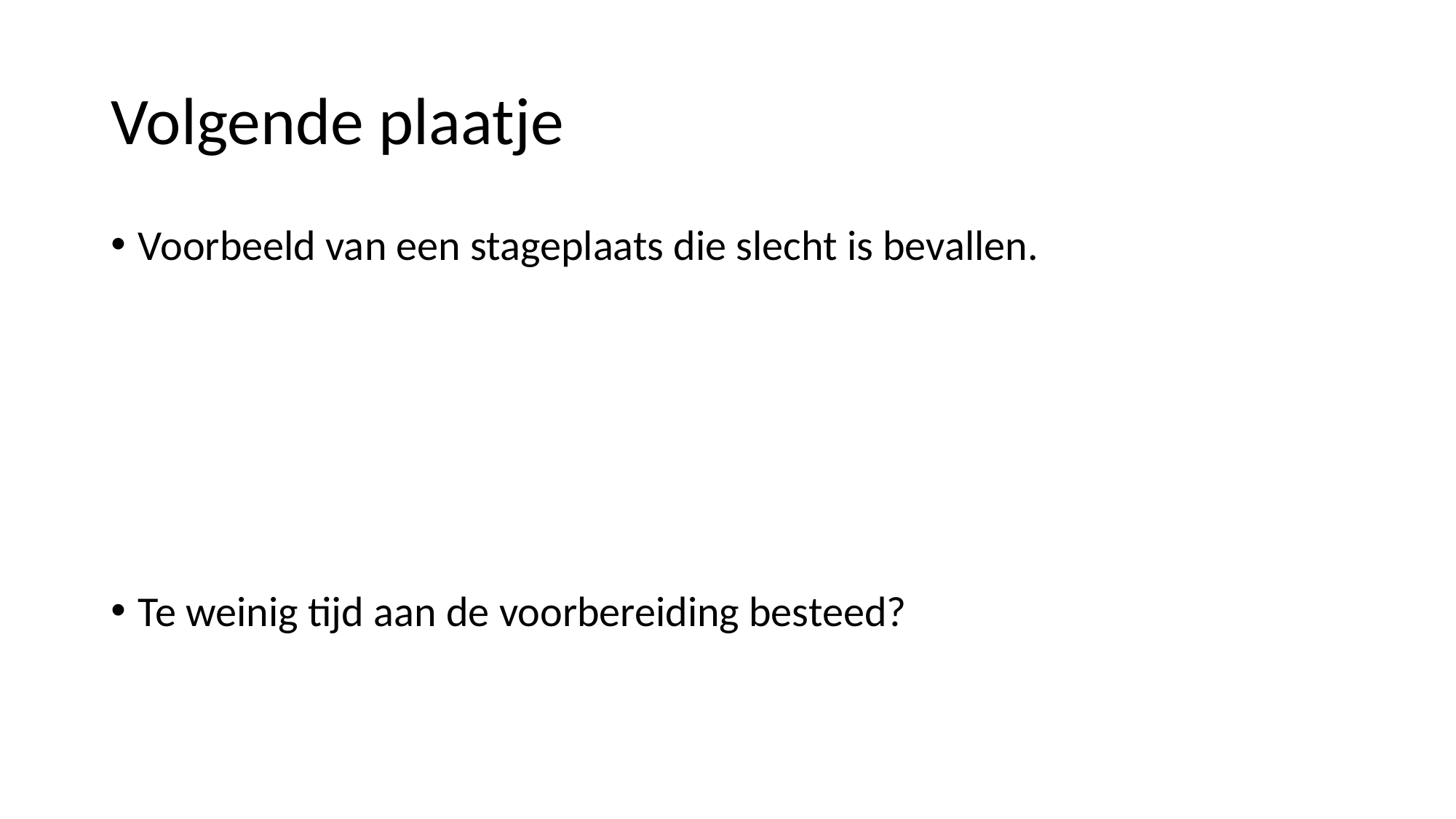

# Volgende plaatje
Voorbeeld van een stageplaats die slecht is bevallen.

Te weinig tijd aan de voorbereiding besteed?